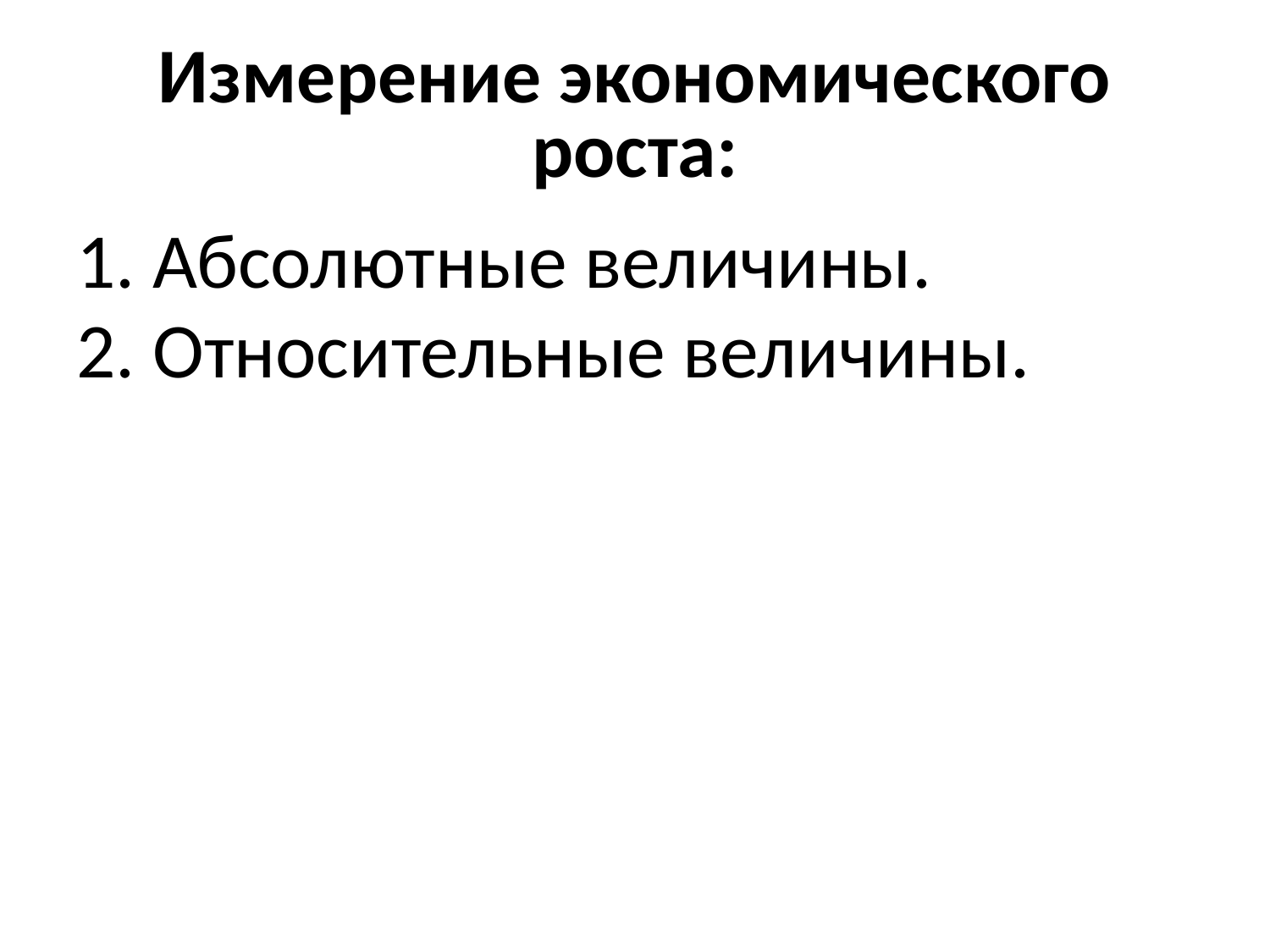

# Измерение экономического роста:
1. Абсолютные величины.
2. Относительные величины.